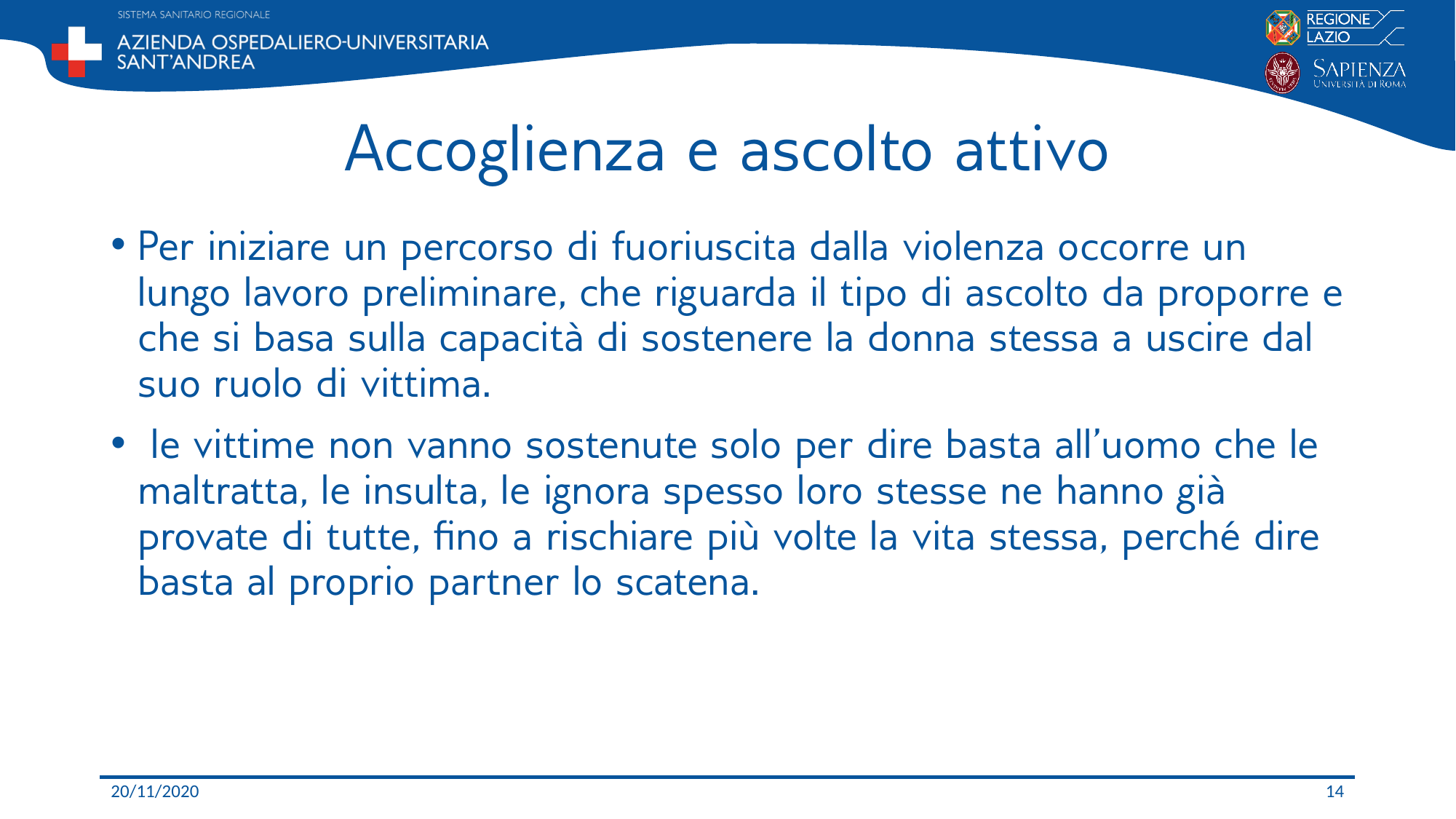

# Accoglienza e ascolto attivo
Per iniziare un percorso di fuoriuscita dalla violenza occorre un lungo lavoro preliminare, che riguarda il tipo di ascolto da proporre e che si basa sulla capacità di sostenere la donna stessa a uscire dal suo ruolo di vittima.
 le vittime non vanno sostenute solo per dire basta all’uomo che le maltratta, le insulta, le ignora spesso loro stesse ne hanno già provate di tutte, fino a rischiare più volte la vita stessa, perché dire basta al proprio partner lo scatena.
20/11/2020

14